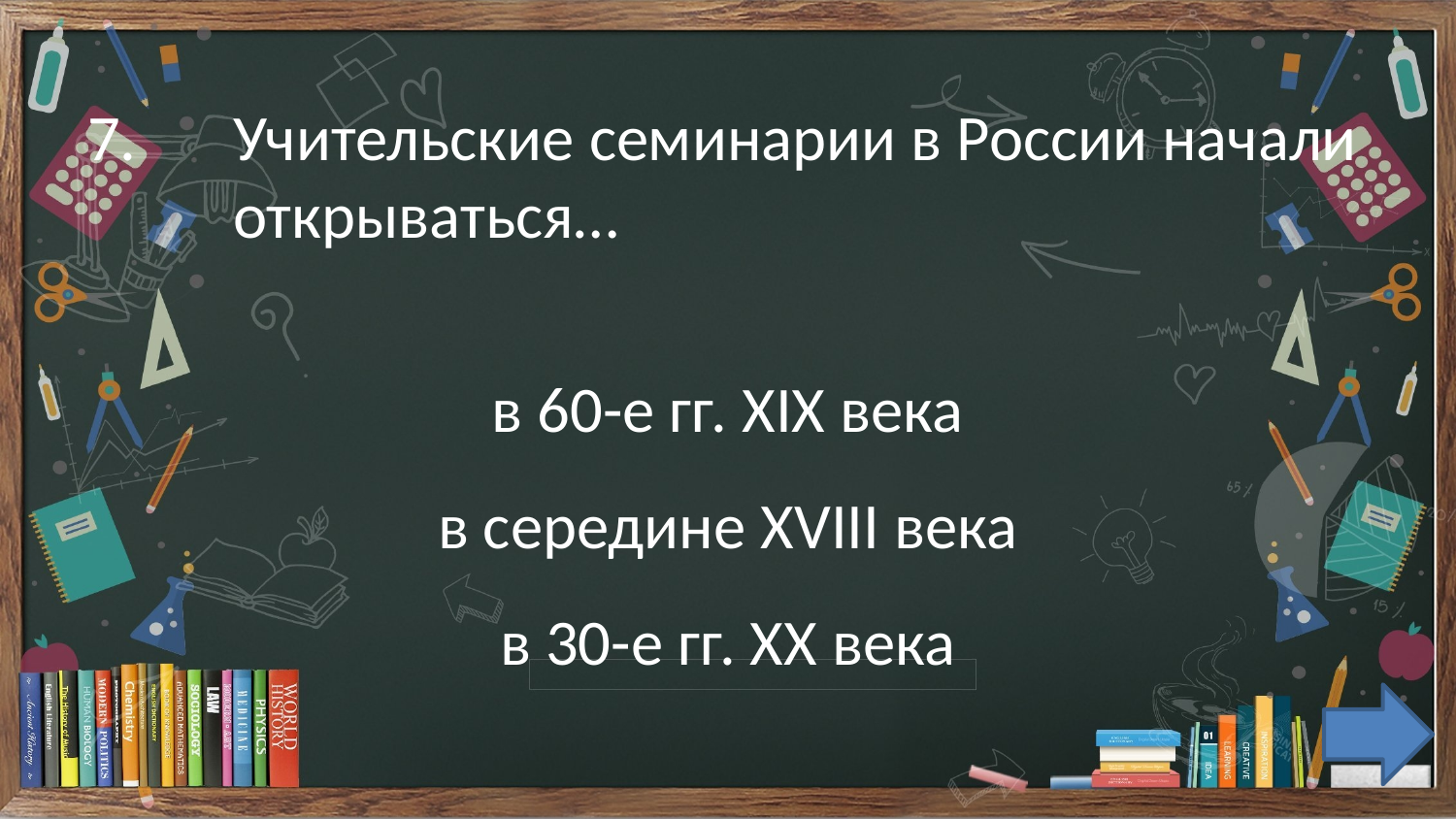

7.	Учительские семинарии в России начали 	открываться…

в 60-е гг. XIX века
в середине XVIII века
в 30-е гг. ХХ века